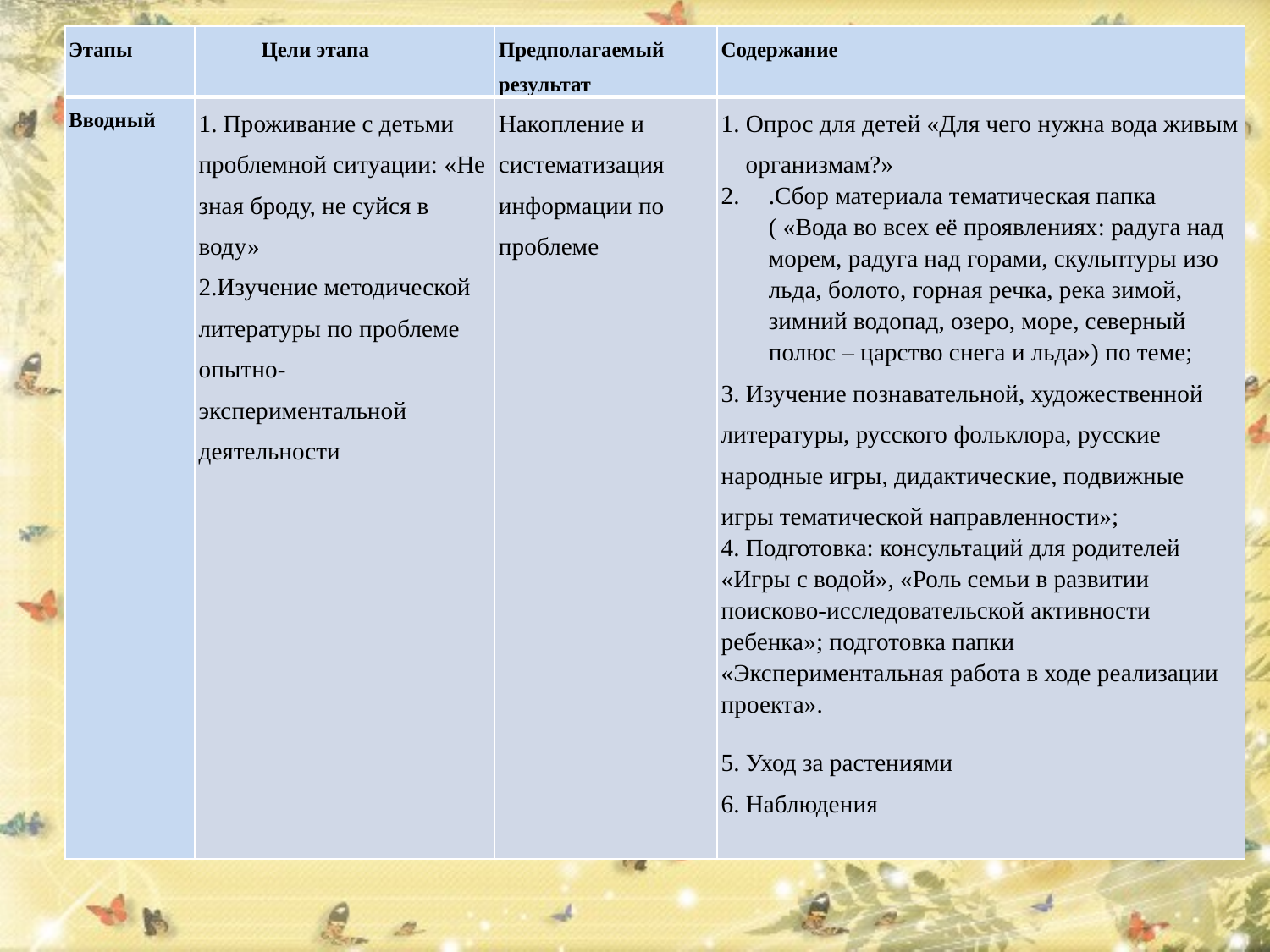

| Этапы | Цели этапа | Предполагаемый результат | Содержание |
| --- | --- | --- | --- |
| Вводный | 1. Проживание с детьми проблемной ситуации: «Не зная броду, не суйся в воду» 2.Изучение методической литературы по проблеме опытно-экспериментальной деятельности | Накопление и систематизация информации по проблеме | 1. Опрос для детей «Для чего нужна вода живым организмам?» .Сбор материала тематическая папка ( «Вода во всех её проявлениях: радуга над морем, радуга над горами, скульптуры изо льда, болото, горная речка, река зимой, зимний водопад, озеро, море, северный полюс – царство снега и льда») по теме; 3. Изучение познавательной, художественной литературы, русского фольклора, русские народные игры, дидактические, подвижные игры тематической направленности»; 4. Подготовка: консультаций для родителей «Игры с водой», «Роль семьи в развитии поисково-исследовательской активности ребенка»; подготовка папки «Экспериментальная работа в ходе реализации проекта». 5. Уход за растениями 6. Наблюдения |